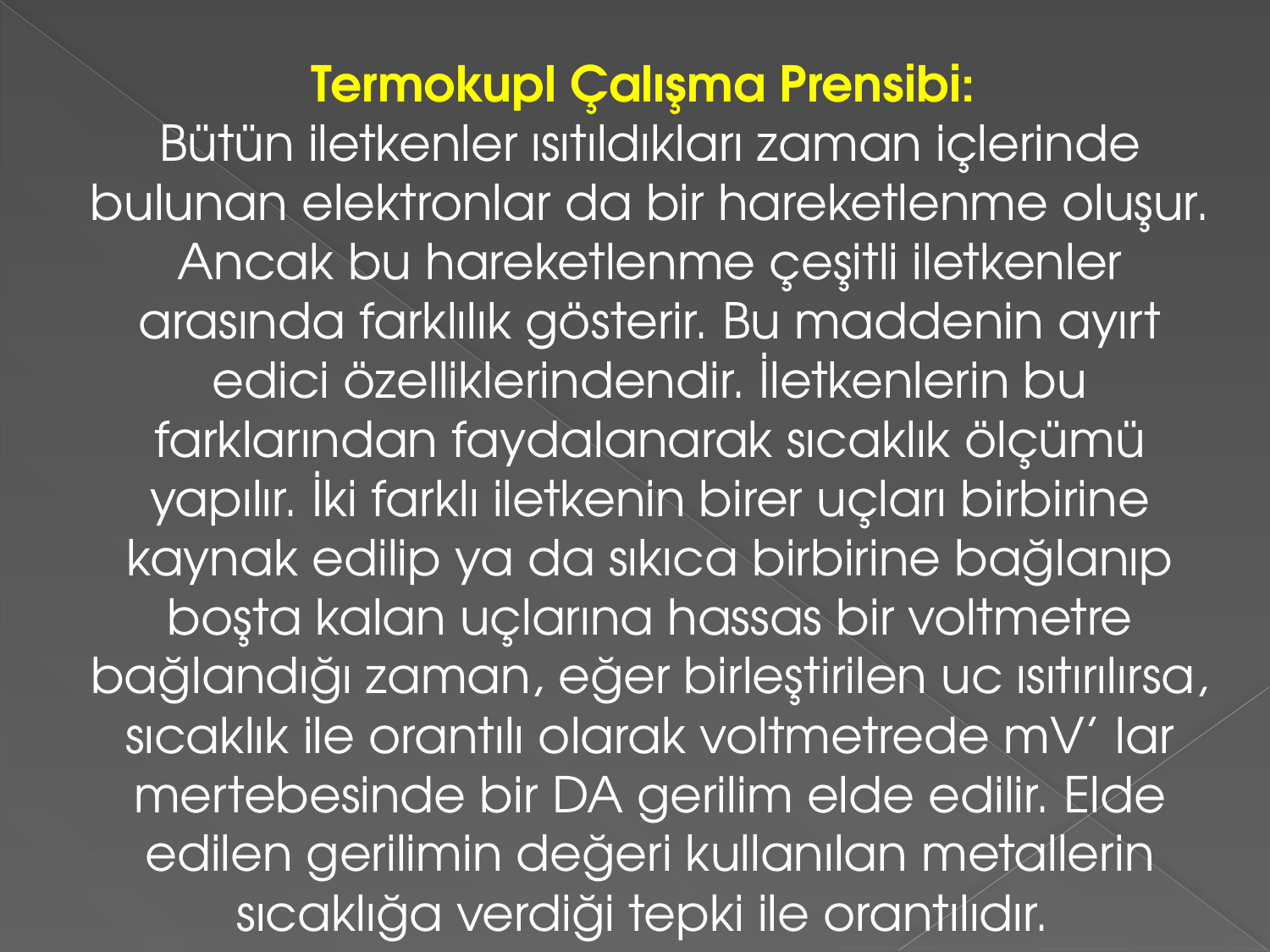

Termokupl Çalışma Prensibi:
Bütün iletkenler ısıtıldıkları zaman içlerinde bulunan elektronlar da bir hareketlenme oluşur. Ancak bu hareketlenme çeşitli iletkenler arasında farklılık gösterir. Bu maddenin ayırt edici özelliklerindendir. İletkenlerin bu farklarından faydalanarak sıcaklık ölçümü yapılır. İki farklı iletkenin birer uçları birbirine kaynak edilip ya da sıkıca birbirine bağlanıp boşta kalan uçlarına hassas bir voltmetre bağlandığı zaman, eğer birleştirilen uc ısıtırılırsa, sıcaklık ile orantılı olarak voltmetrede mV’ lar mertebesinde bir DA gerilim elde edilir. Elde edilen gerilimin değeri kullanılan metallerin sıcaklığa verdiği tepki ile orantılıdır.